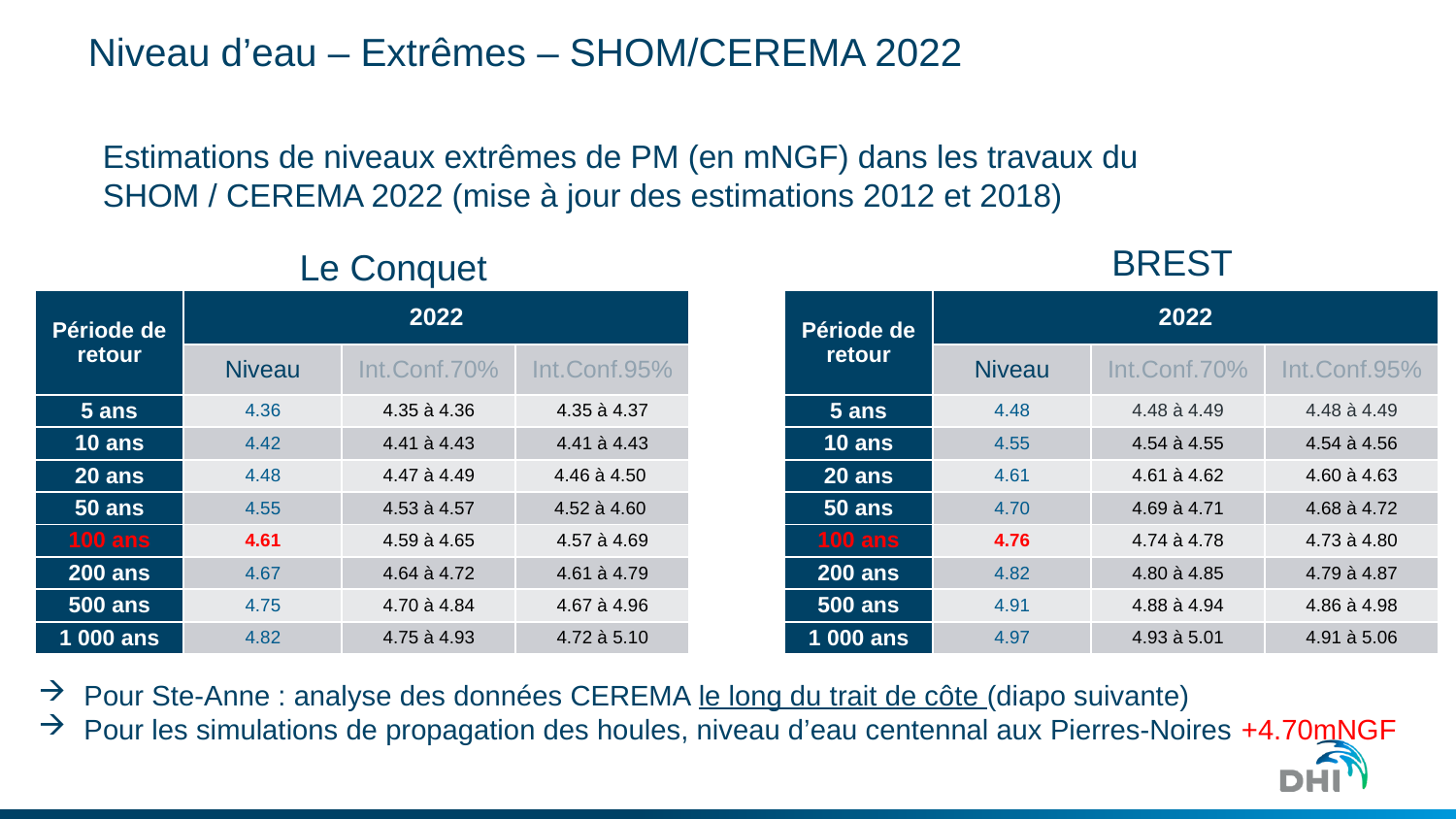

# Niveau d’eau – Extrêmes – SHOM/CEREMA 2022
Estimations de niveaux extrêmes de PM (en mNGF) dans les travaux du SHOM / CEREMA 2022 (mise à jour des estimations 2012 et 2018)
BREST
Le Conquet
| Période de retour | 2022 |  |  |
| --- | --- | --- | --- |
|  | Niveau | Int.Conf.70% | Int.Conf.95% |
| 5 ans | 4.36 | 4.35 à 4.36 | 4.35 à 4.37 |
| 10 ans | 4.42 | 4.41 à 4.43 | 4.41 à 4.43 |
| 20 ans | 4.48 | 4.47 à 4.49 | 4.46 à 4.50 |
| 50 ans | 4.55 | 4.53 à 4.57 | 4.52 à 4.60 |
| 100 ans | 4.61 | 4.59 à 4.65 | 4.57 à 4.69 |
| 200 ans | 4.67 | 4.64 à 4.72 | 4.61 à 4.79 |
| 500 ans | 4.75 | 4.70 à 4.84 | 4.67 à 4.96 |
| 1 000 ans | 4.82 | 4.75 à 4.93 | 4.72 à 5.10 |
| Période de retour | 2022 |  |  |
| --- | --- | --- | --- |
|  | Niveau | Int.Conf.70% | Int.Conf.95% |
| 5 ans | 4.48 | 4.48 à 4.49 | 4.48 à 4.49 |
| 10 ans | 4.55 | 4.54 à 4.55 | 4.54 à 4.56 |
| 20 ans | 4.61 | 4.61 à 4.62 | 4.60 à 4.63 |
| 50 ans | 4.70 | 4.69 à 4.71 | 4.68 à 4.72 |
| 100 ans | 4.76 | 4.74 à 4.78 | 4.73 à 4.80 |
| 200 ans | 4.82 | 4.80 à 4.85 | 4.79 à 4.87 |
| 500 ans | 4.91 | 4.88 à 4.94 | 4.86 à 4.98 |
| 1 000 ans | 4.97 | 4.93 à 5.01 | 4.91 à 5.06 |
Pour Ste-Anne : analyse des données CEREMA le long du trait de côte (diapo suivante)
Pour les simulations de propagation des houles, niveau d’eau centennal aux Pierres-Noires +4.70mNGF